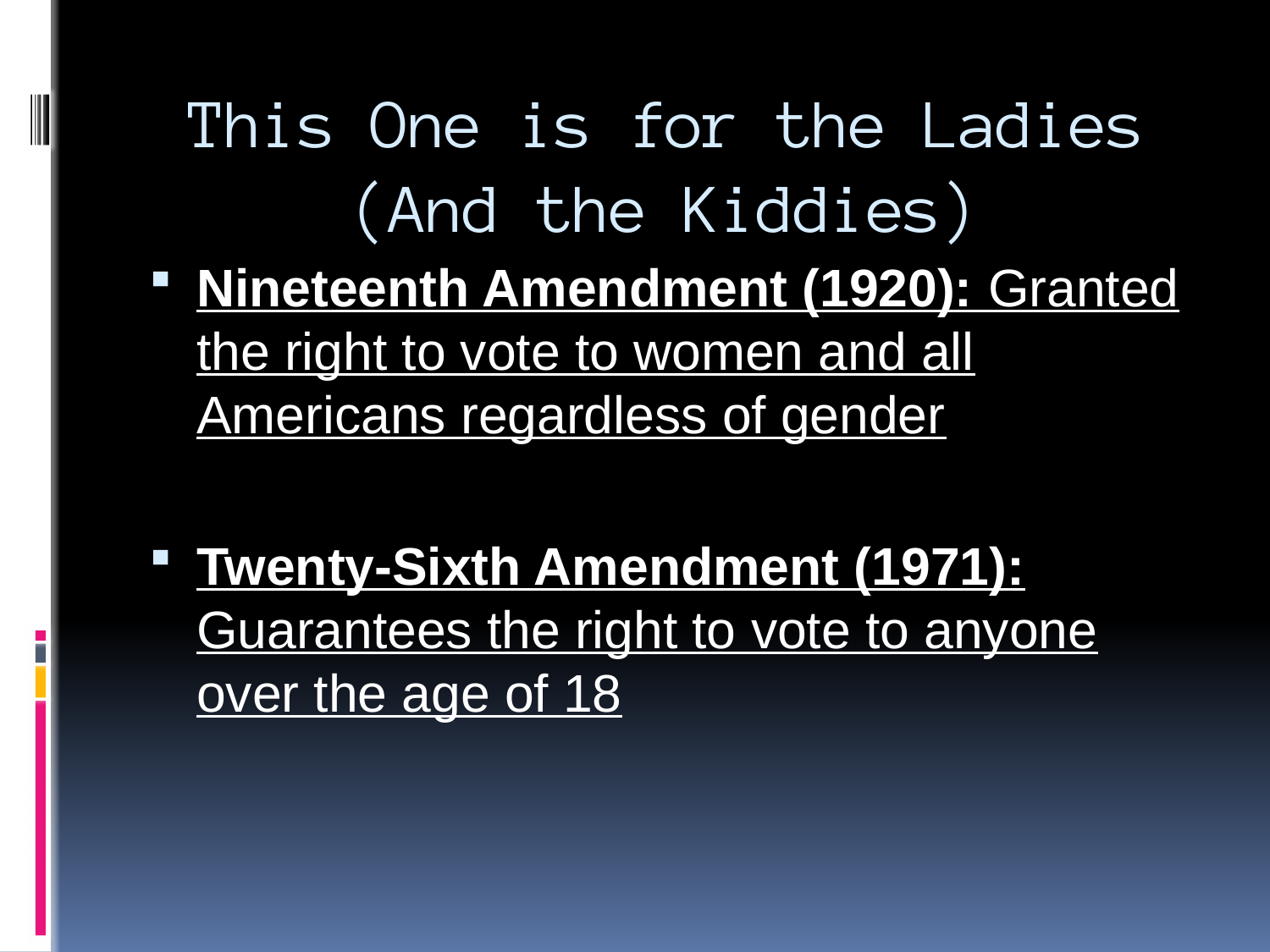

# This One is for the Ladies (And the Kiddies)
Nineteenth Amendment (1920): Granted the right to vote to women and all Americans regardless of gender

Twenty-Sixth Amendment (1971): Guarantees the right to vote to anyone over the age of 18